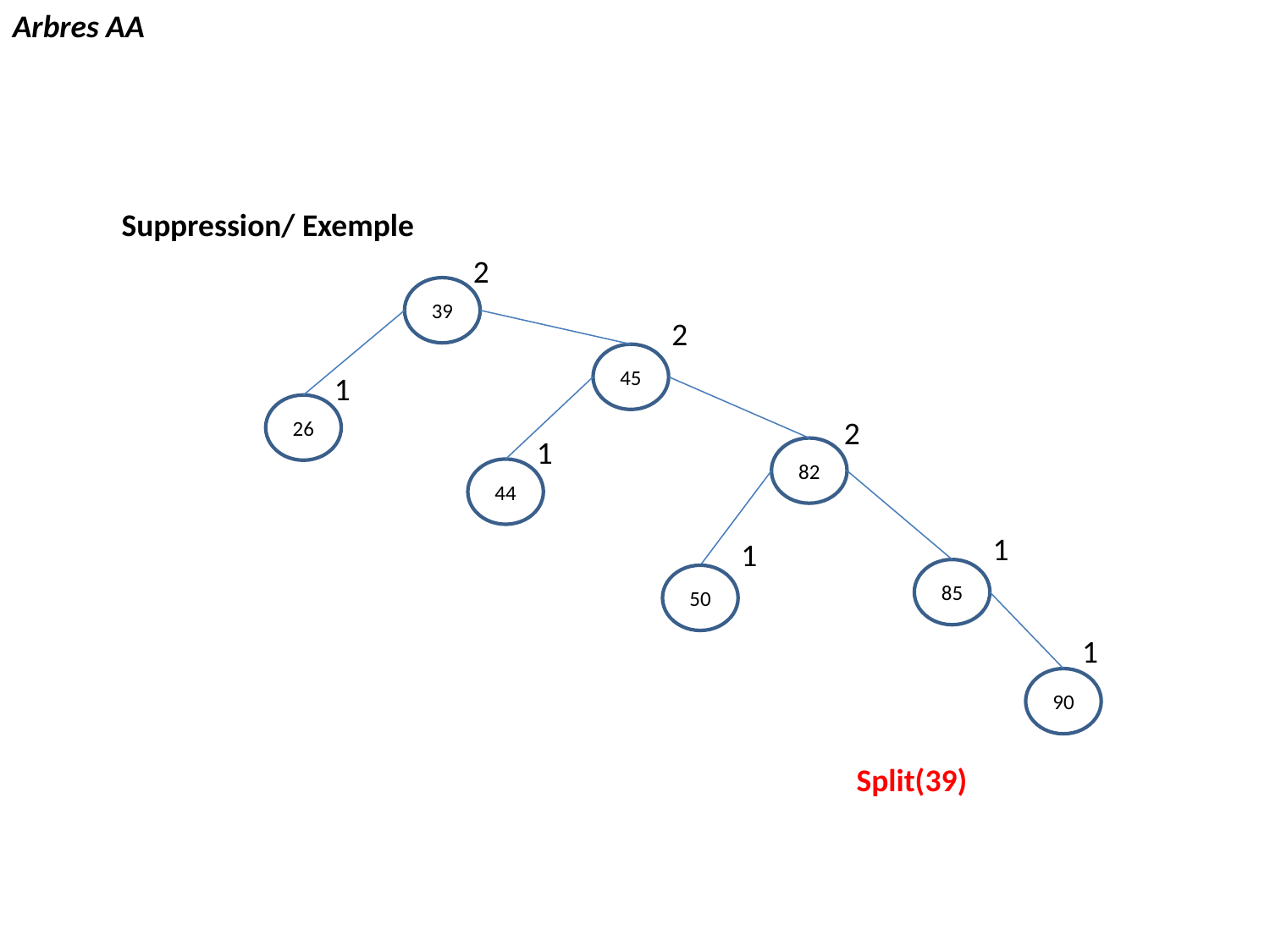

Arbres AA

Suppression/ Exemple
2
39
2
45
1
26
2
1
82
44
1
1
85
50
1
90
Split(39)